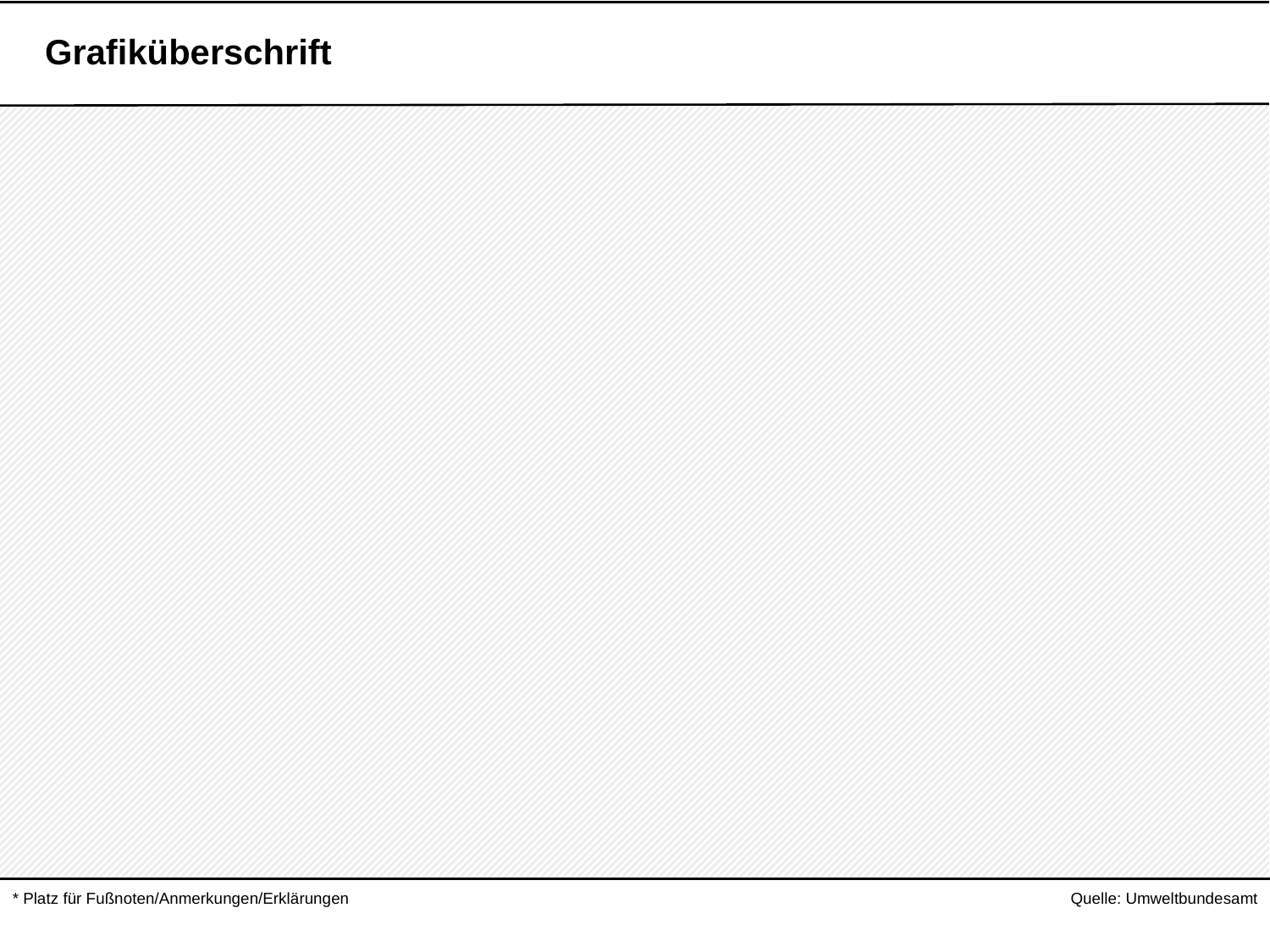

# Grafiküberschrift
* Platz für Fußnoten/Anmerkungen/Erklärungen
Quelle: Umweltbundesamt